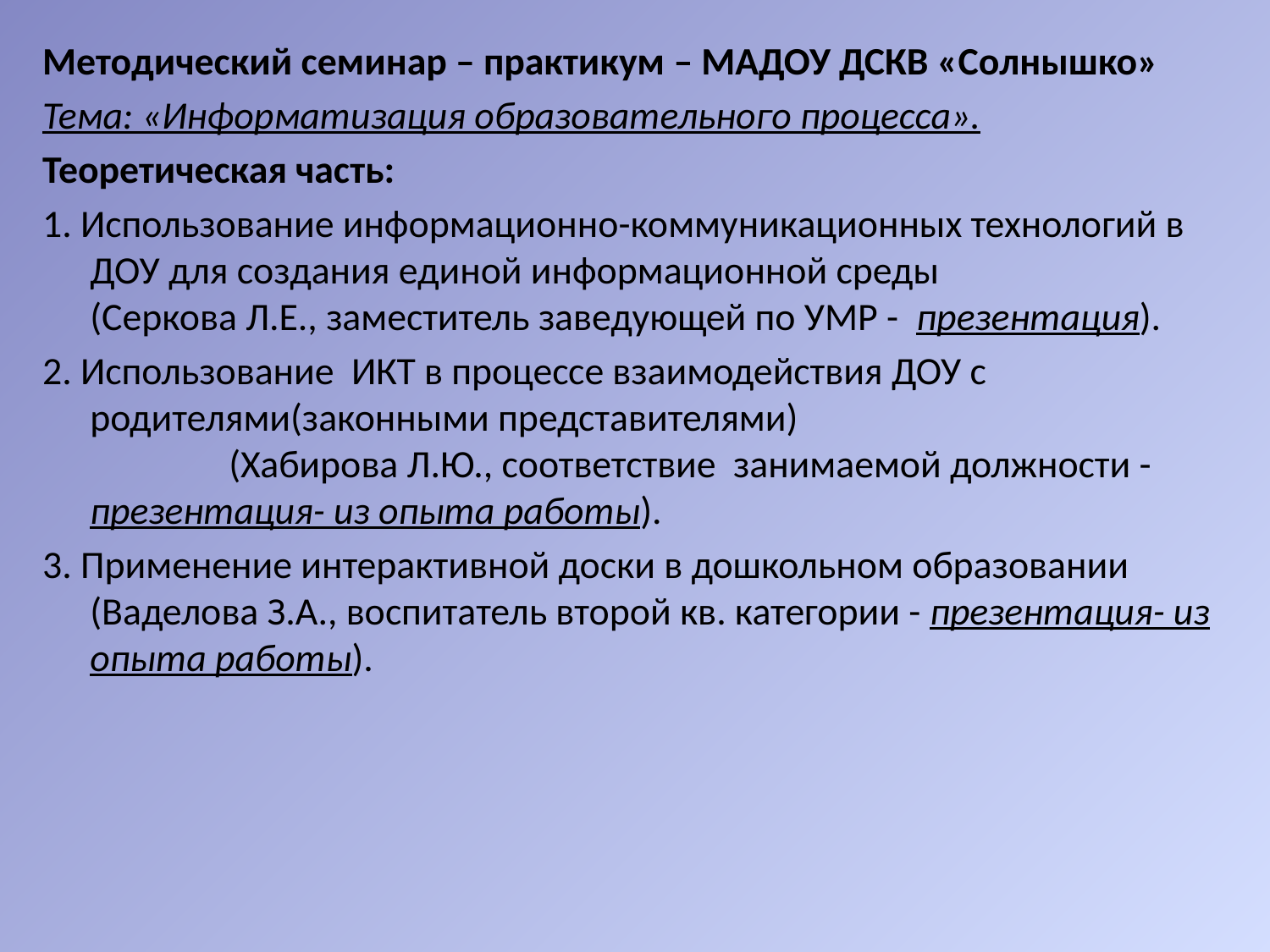

Методический семинар – практикум – МАДОУ ДСКВ «Солнышко»
Тема: «Информатизация образовательного процесса».
Теоретическая часть:
1. Использование информационно-коммуникационных технологий в ДОУ для создания единой информационной среды                  (Серкова Л.Е., заместитель заведующей по УМР -  презентация).
2. Использование  ИКТ в процессе взаимодействия ДОУ с родителями(законными представителями)                                                                  (Хабирова Л.Ю., соответствие  занимаемой должности - презентация- из опыта работы).
3. Применение интерактивной доски в дошкольном образовании (Ваделова З.А., воспитатель второй кв. категории - презентация- из опыта работы).